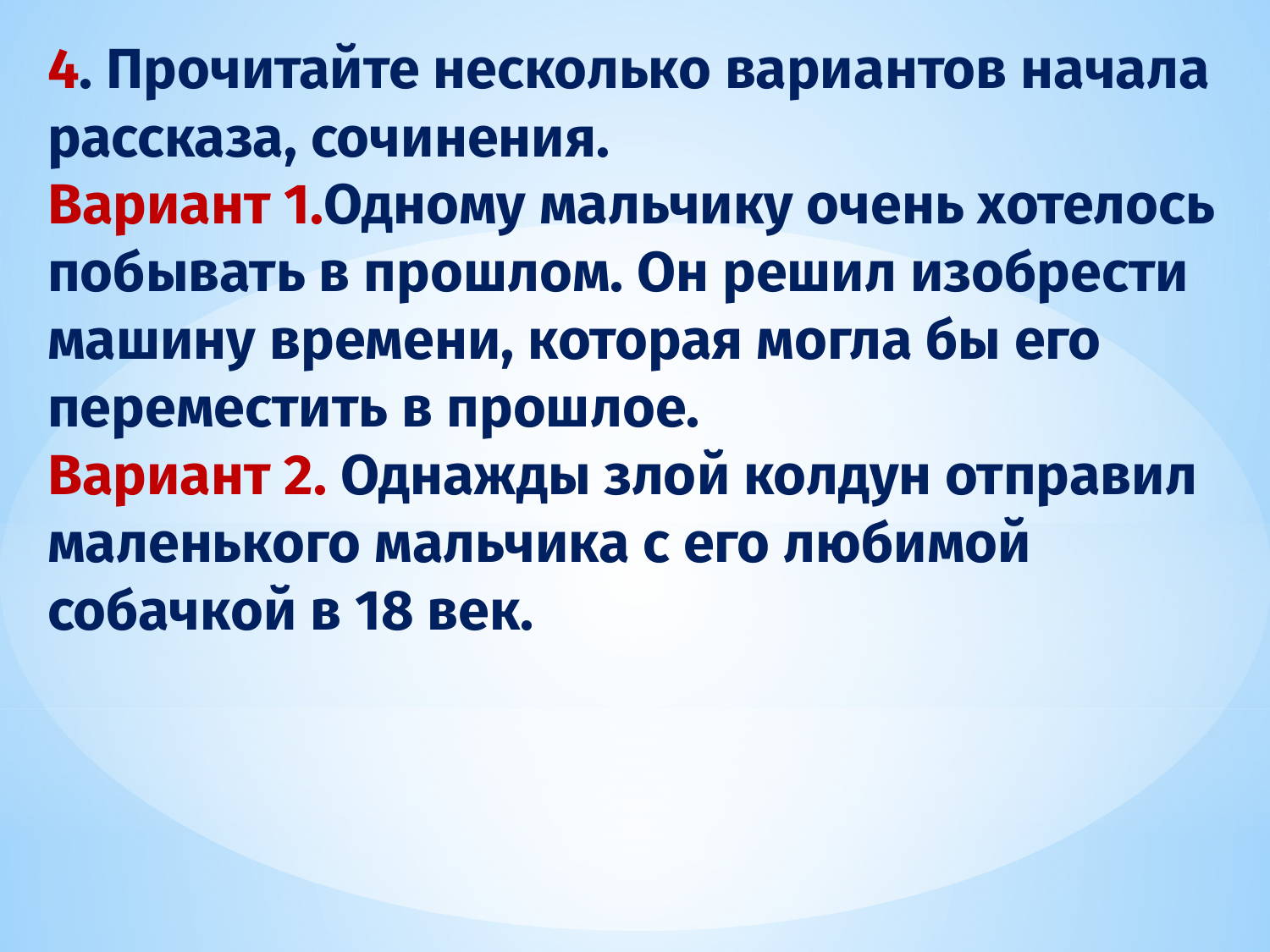

4. Прочитайте несколько вариантов начала рассказа, сочинения.
Вариант 1.Одному мальчику очень хотелось побывать в прошлом. Он решил изобрести машину времени, которая могла бы его переместить в прошлое.
Вариант 2. Однажды злой колдун отправил маленького мальчика с его любимой собачкой в 18 век.